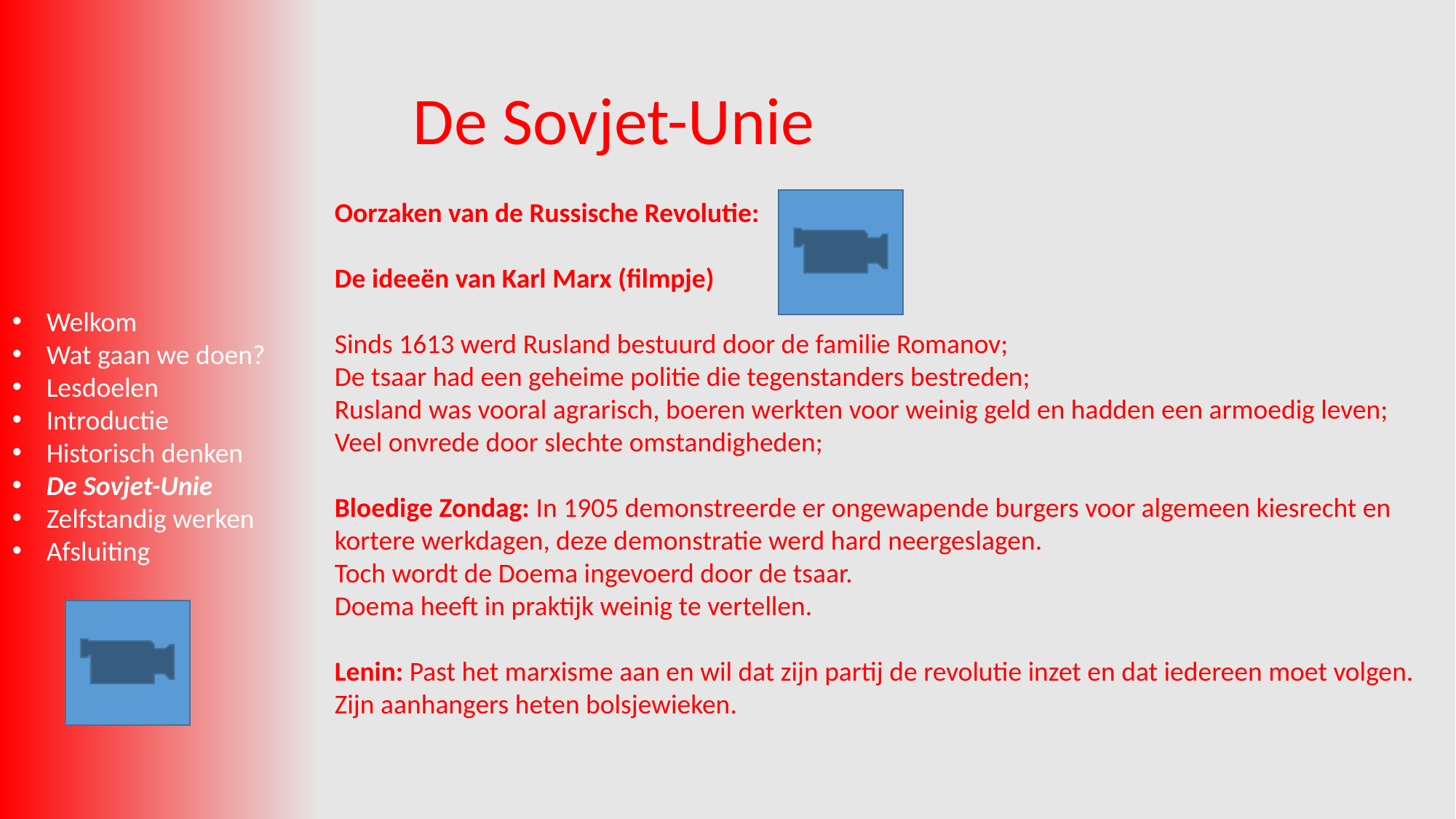

# De Sovjet-Unie
Oorzaken van de Russische Revolutie:

De ideeën van Karl Marx (filmpje)

Sinds 1613 werd Rusland bestuurd door de familie Romanov;
De tsaar had een geheime politie die tegenstanders bestreden;
Rusland was vooral agrarisch, boeren werkten voor weinig geld en hadden een armoedig leven;
Veel onvrede door slechte omstandigheden;

Bloedige Zondag: In 1905 demonstreerde er ongewapende burgers voor algemeen kiesrecht en kortere werkdagen, deze demonstratie werd hard neergeslagen.
Toch wordt de Doema ingevoerd door de tsaar.
Doema heeft in praktijk weinig te vertellen.

Lenin: Past het marxisme aan en wil dat zijn partij de revolutie inzet en dat iedereen moet volgen. Zijn aanhangers heten bolsjewieken.

Welkom
Wat gaan we doen?
Lesdoelen
Introductie
Historisch denken
De Sovjet-Unie
Zelfstandig werken
Afsluiting